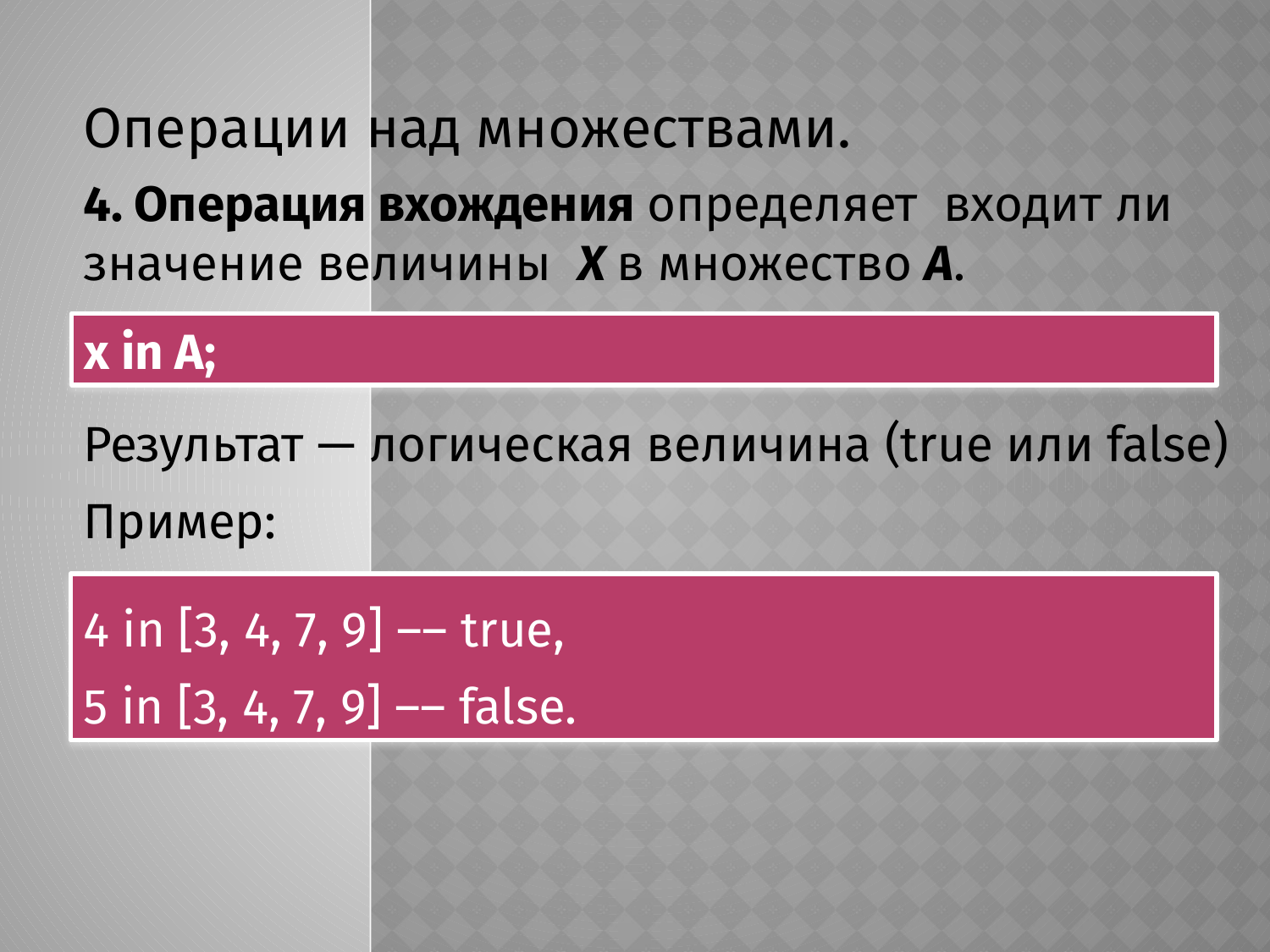

Операции над множествами.
4. Операция вхождения определяет  входит ли значение величины  Х в множество А.
x in А;
Результат — логическая величина (true или false)
Пример:
4 in [3, 4, 7, 9] –– true,
5 in [3, 4, 7, 9] –– false.